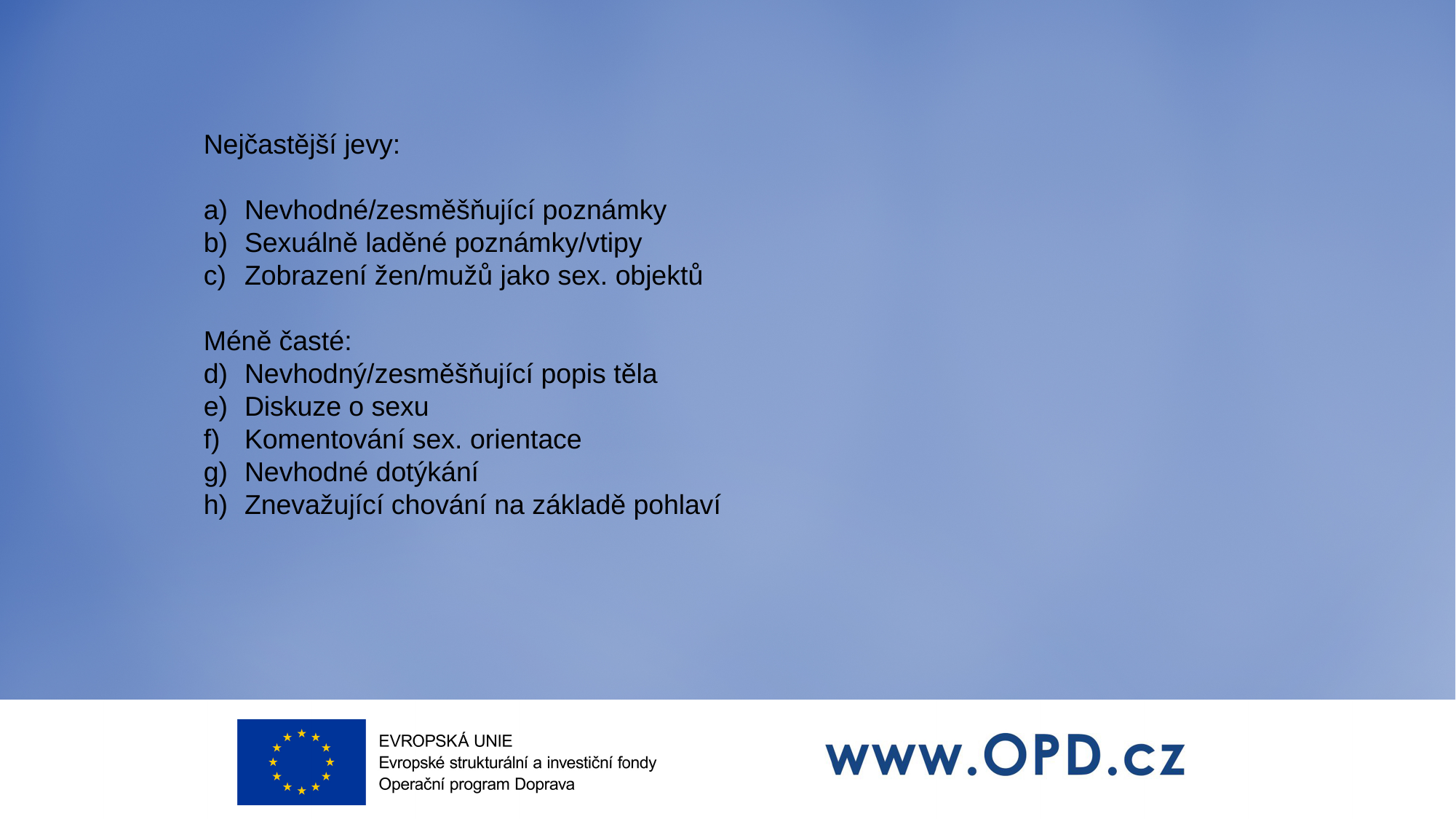

Nejčastější jevy:

Nevhodné/zesměšňující poznámky
Sexuálně laděné poznámky/vtipy
Zobrazení žen/mužů jako sex. objektů

Méně časté:
Nevhodný/zesměšňující popis těla
Diskuze o sexu
Komentování sex. orientace
Nevhodné dotýkání
Znevažující chování na základě pohlaví